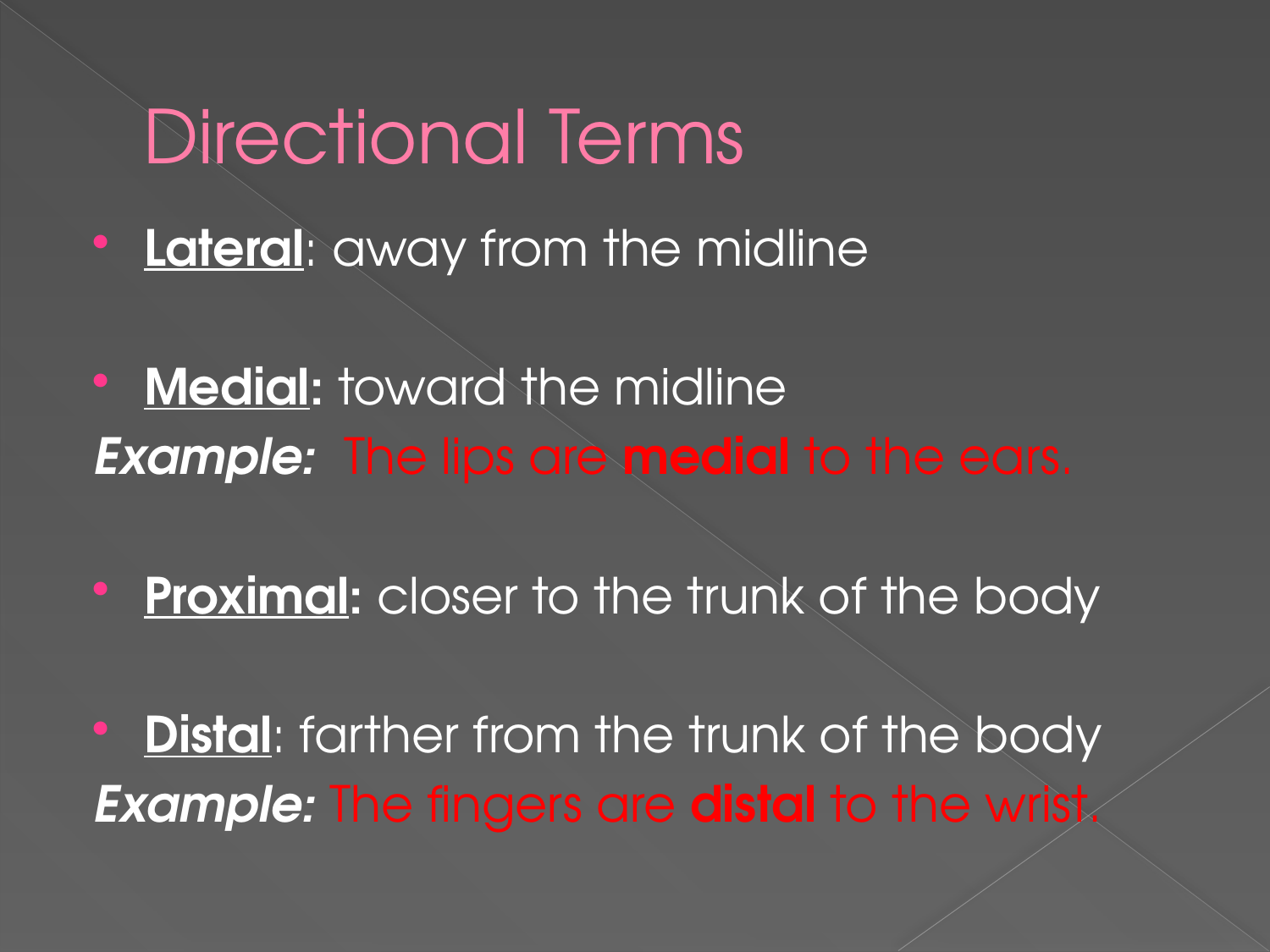

# Directional Terms
Lateral: away from the midline

Medial: toward the midline
Example:  The lips are medial to the ears.

Proximal: closer to the trunk of the body

Distal: farther from the trunk of the body
Example: The fingers are distal to the wrist.